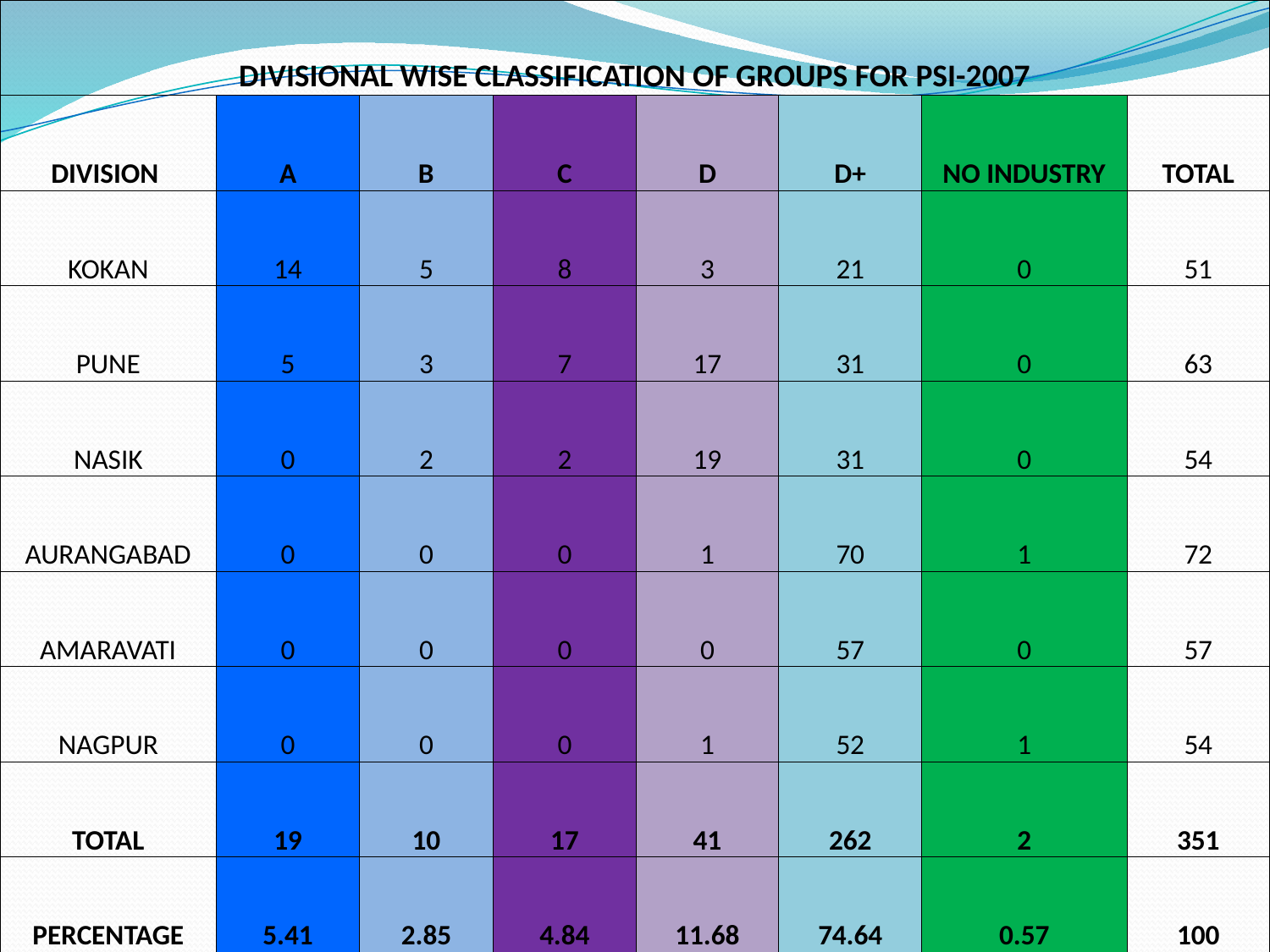

| DIVISIONAL WISE CLASSIFICATION OF GROUPS FOR PSI-2007 |  |  |  |  |  |  |  |
| --- | --- | --- | --- | --- | --- | --- | --- |
| DIVISION | A | B | C | D | D+ | NO INDUSTRY | TOTAL |
| KOKAN | 14 | 5 | 8 | 3 | 21 | 0 | 51 |
| PUNE | 5 | 3 | 7 | 17 | 31 | 0 | 63 |
| NASIK | 0 | 2 | 2 | 19 | 31 | 0 | 54 |
| AURANGABAD | 0 | 0 | 0 | 1 | 70 | 1 | 72 |
| AMARAVATI | 0 | 0 | 0 | 0 | 57 | 0 | 57 |
| NAGPUR | 0 | 0 | 0 | 1 | 52 | 1 | 54 |
| TOTAL | 19 | 10 | 17 | 41 | 262 | 2 | 351 |
| PERCENTAGE | 5.41 | 2.85 | 4.84 | 11.68 | 74.64 | 0.57 | 100 |